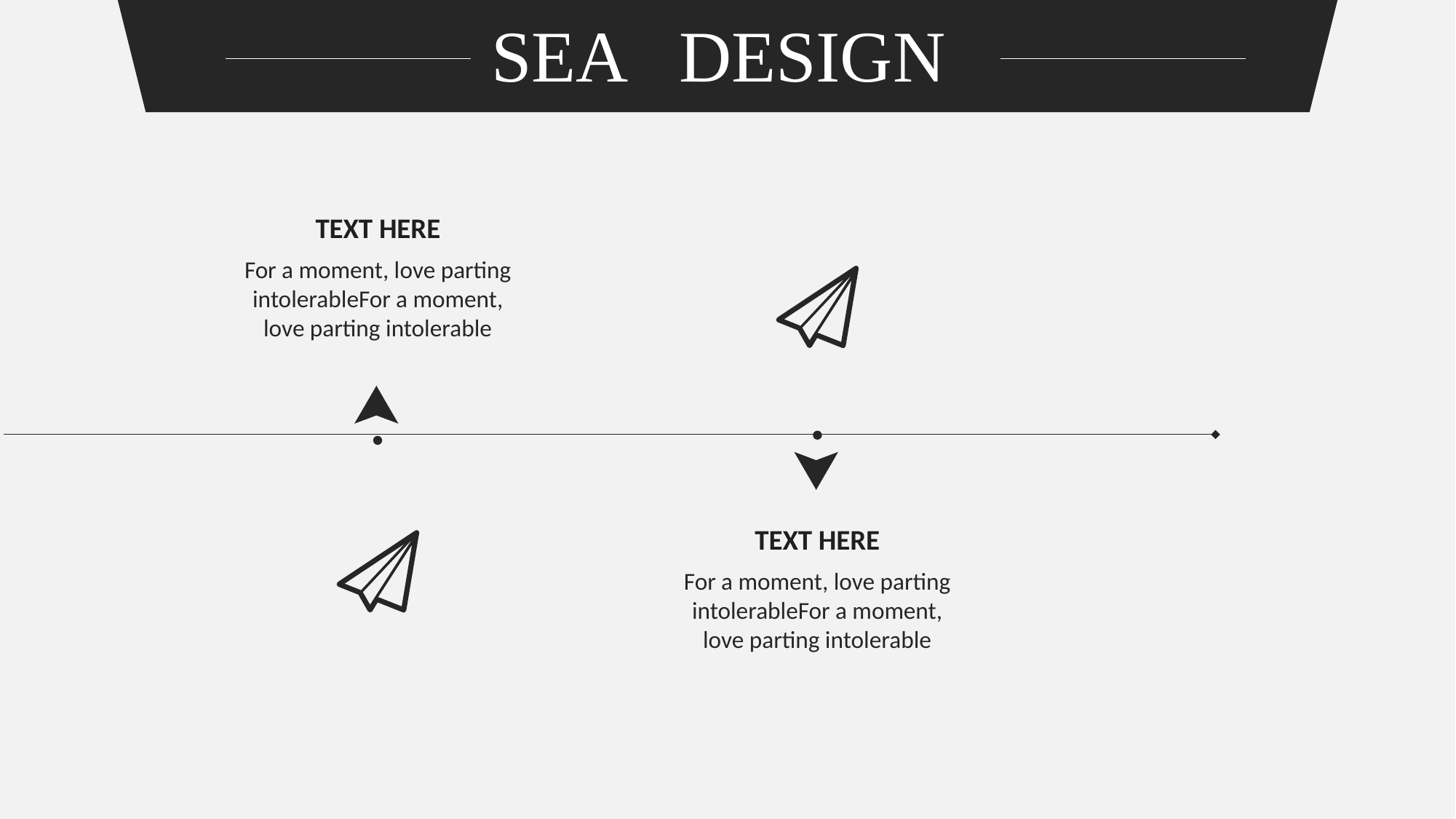

SEA   DESIGN
TEXT HERE
For a moment, love parting intolerableFor a moment, love parting intolerable

TEXT HERE
For a moment, love parting intolerableFor a moment, love parting intolerable